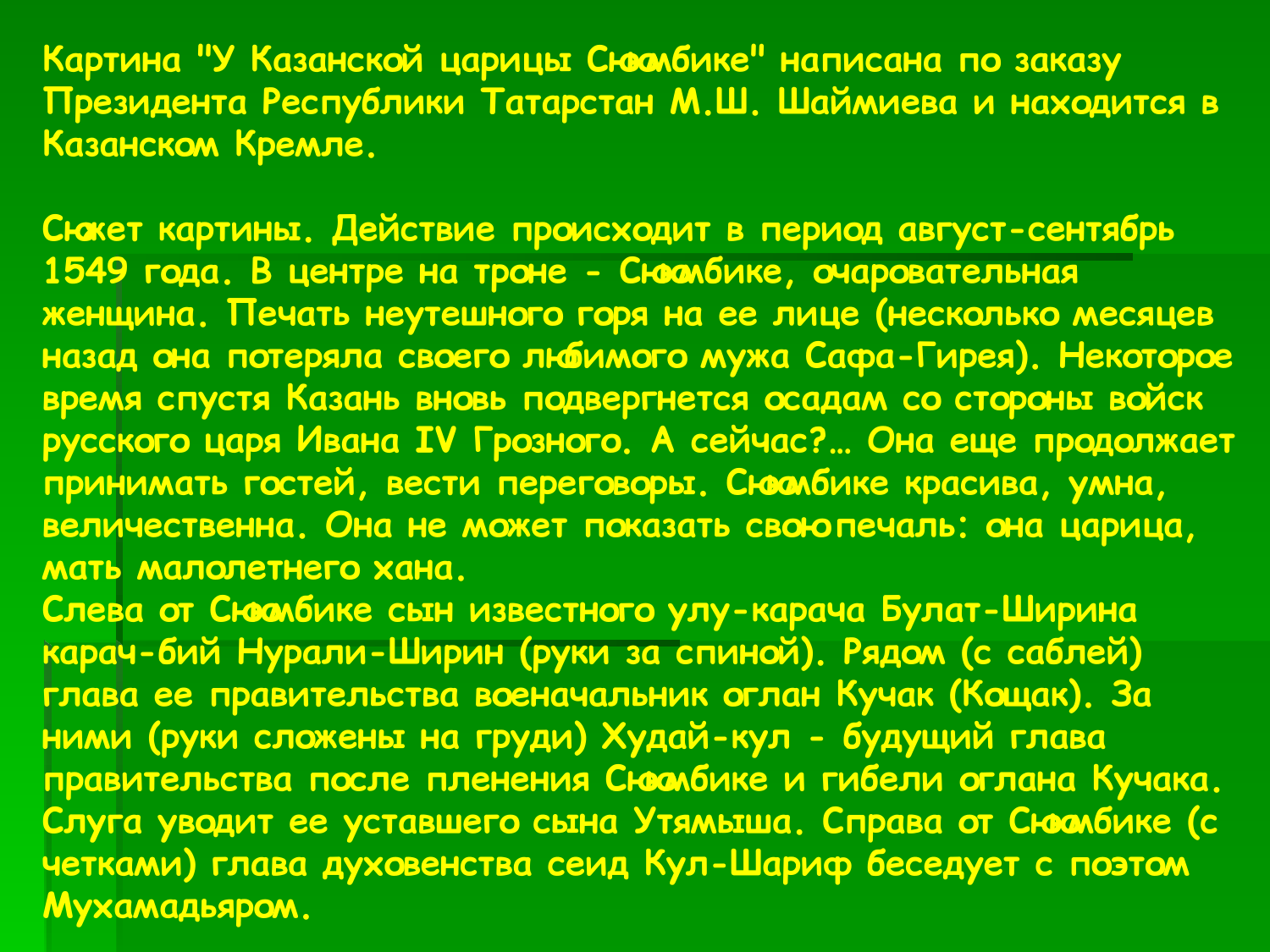

Картина "У Казанской царицы Сююмбике" написана по заказу Президента Республики Татарстан М.Ш. Шаймиева и находится в Казанском Кремле.
Сюжет картины. Действие происходит в период август-сентябрь 1549 года. В центре на троне - Сююмбике, очаровательная женщина. Печать неутешного горя на ее лице (несколько месяцев назад она потеряла своего любимого мужа Сафа-Гирея). Некоторое время спустя Казань вновь подвергнется осадам со стороны войск русского царя Ивана IV Грозного. А сейчас?… Она еще продолжает принимать гостей, вести переговоры. Сююмбике красива, умна, величественна. Она не может показать свою печаль: она царица, мать малолетнего хана.
Слева от Сююмбике сын известного улу-карача Булат-Ширина карач-бий Нурали-Ширин (руки за спиной). Рядом (с саблей) глава ее правительства военачальник оглан Кучак (Кощак). За ними (руки сложены на груди) Худай-кул - будущий глава правительства после пленения Сююмбике и гибели оглана Кучака. Слуга уводит ее уставшего сына Утямыша. Справа от Сююмбике (с четками) глава духовенства сеид Кул-Шариф беседует с поэтом Мухамадьяром.